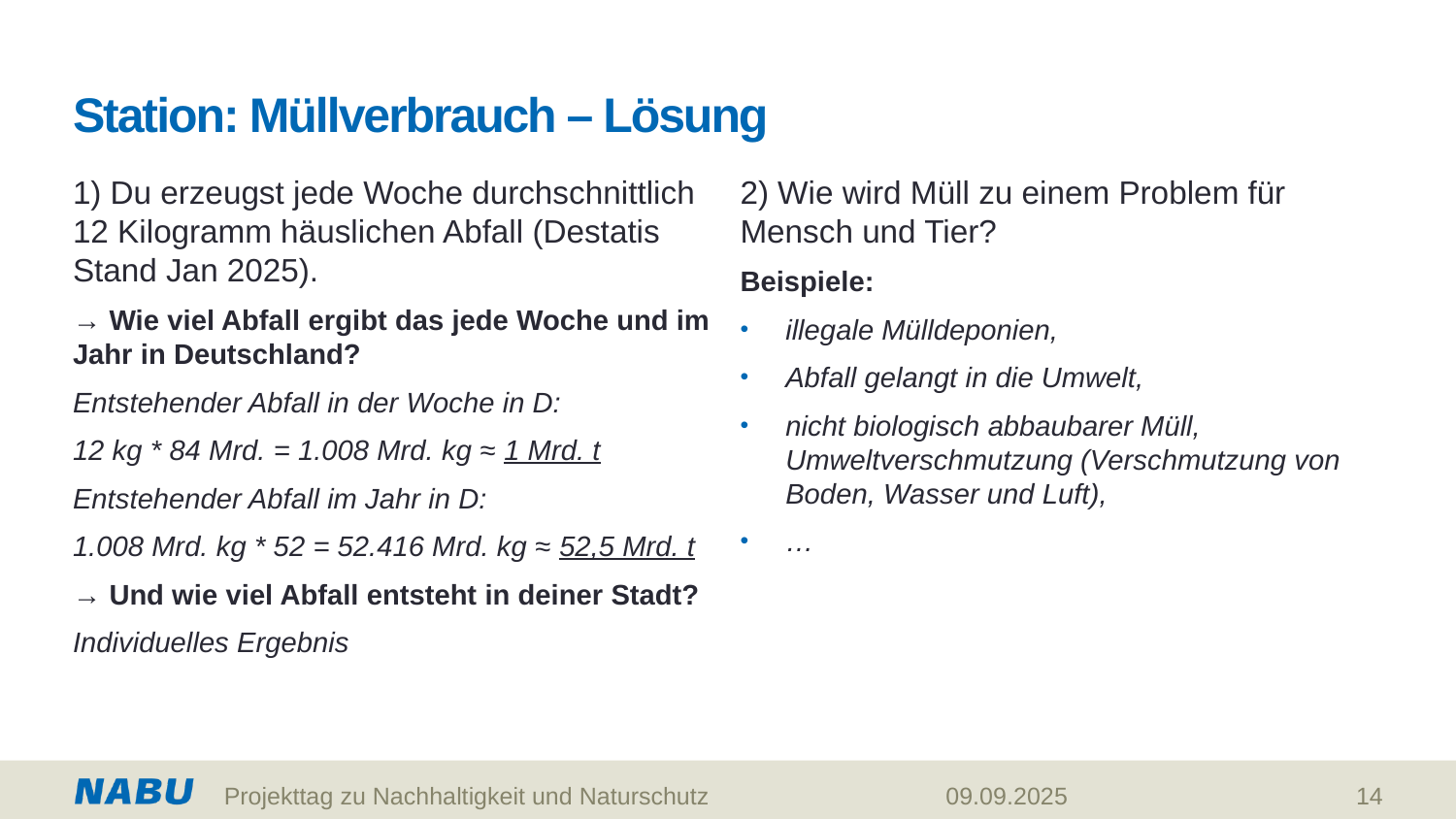

# Station: Müllverbrauch – Lösung
1) Du erzeugst jede Woche durchschnittlich 12 Kilogramm häuslichen Abfall (Destatis Stand Jan 2025).
→ Wie viel Abfall ergibt das jede Woche und im Jahr in Deutschland?
Entstehender Abfall in der Woche in D:
12 kg * 84 Mrd. = 1.008 Mrd. kg ≈ 1 Mrd. t
Entstehender Abfall im Jahr in D:
1.008 Mrd. kg * 52 = 52.416 Mrd. kg ≈ 52,5 Mrd. t
→ Und wie viel Abfall entsteht in deiner Stadt?
Individuelles Ergebnis
2) Wie wird Müll zu einem Problem für Mensch und Tier?
Beispiele:
illegale Mülldeponien,
Abfall gelangt in die Umwelt,
nicht biologisch abbaubarer Müll, Umweltverschmutzung (Verschmutzung von Boden, Wasser und Luft),
…

Projekttag zu Nachhaltigkeit und Naturschutz
09.09.2025
14